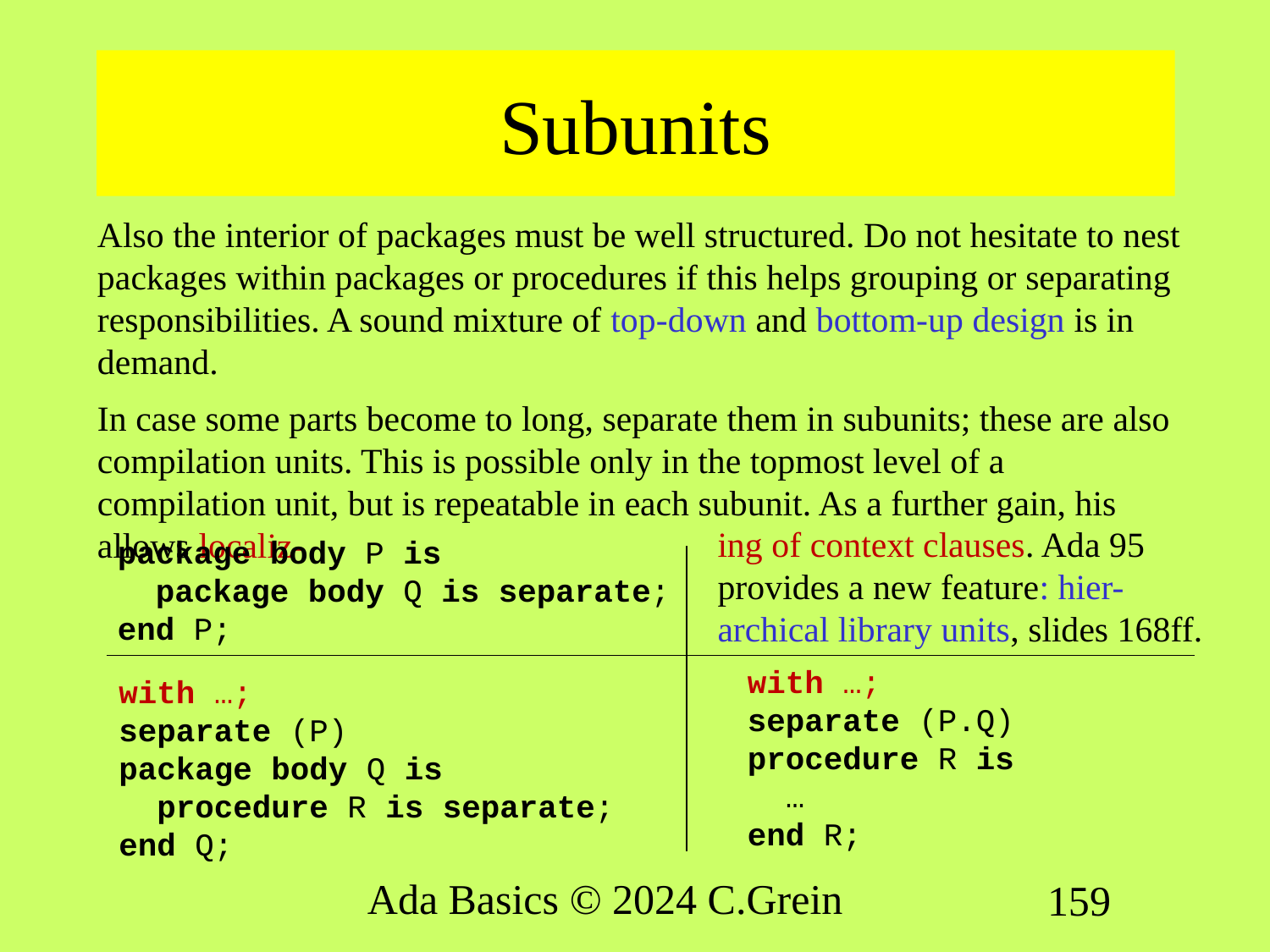

# Subunits
Also the interior of packages must be well structured. Do not hesitate to nest packages within packages or procedures if this helps grouping or separating responsibilities. A sound mixture of top-down and bottom-up design is in demand.
In case some parts become to long, separate them in subunits; these are also compilation units. This is possible only in the topmost level of a compilation unit, but is repeatable in each subunit. As a further gain, his allows localiz-
ing of context clauses. Ada 95 provides a new feature: hier-archical library units, slides 168ff.
package body P is
  package body Q is separate;
end P;
with …;
separate (P.Q)
procedure R is
  …
end R;
with …;
separate (P)
package body Q is
  procedure R is separate;
end Q;
Ada Basics © 2024 C.Grein
159